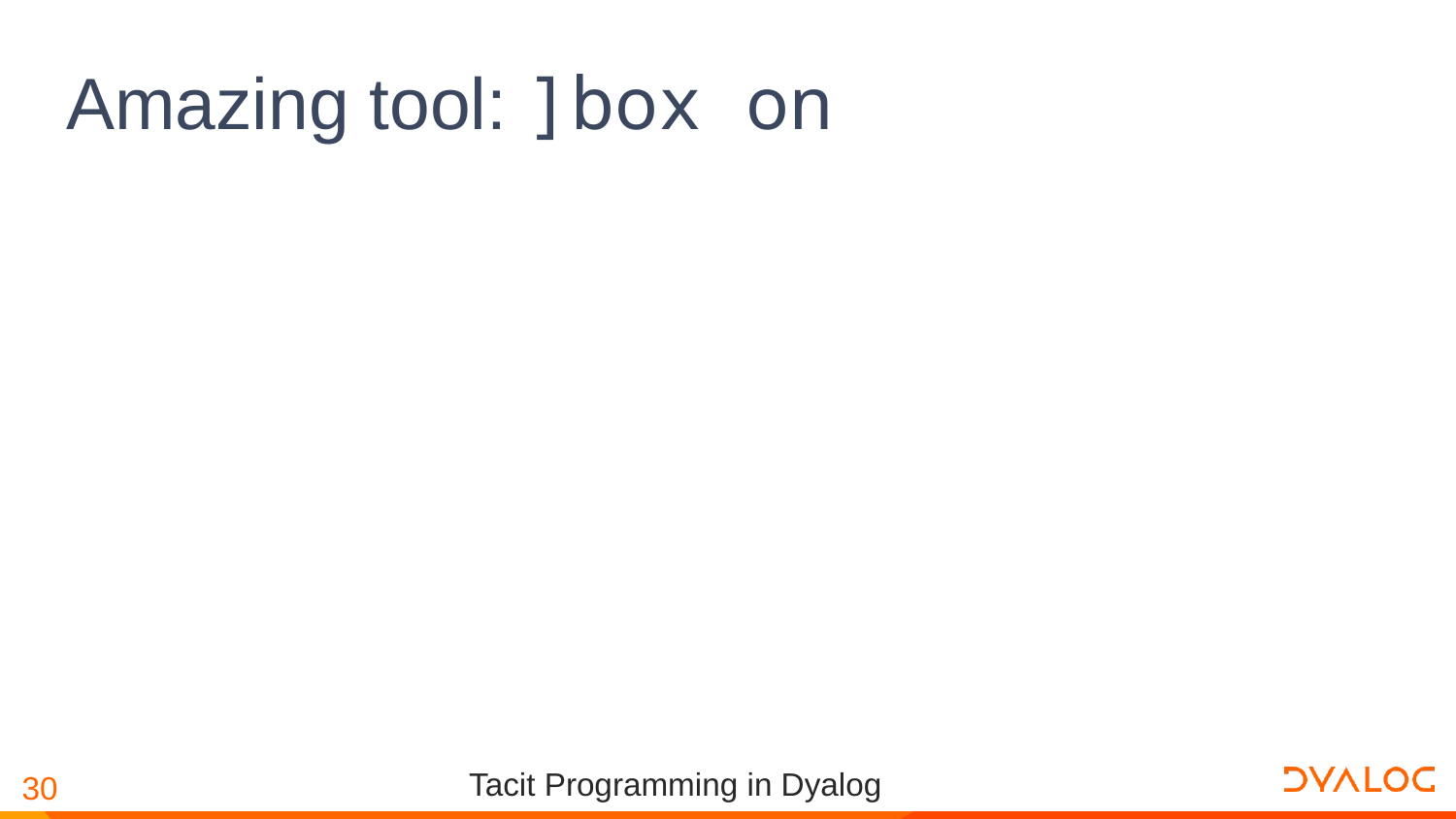

# Amazing tool: ]box on
|  |  |  |
| --- | --- | --- |
|  |  |  |